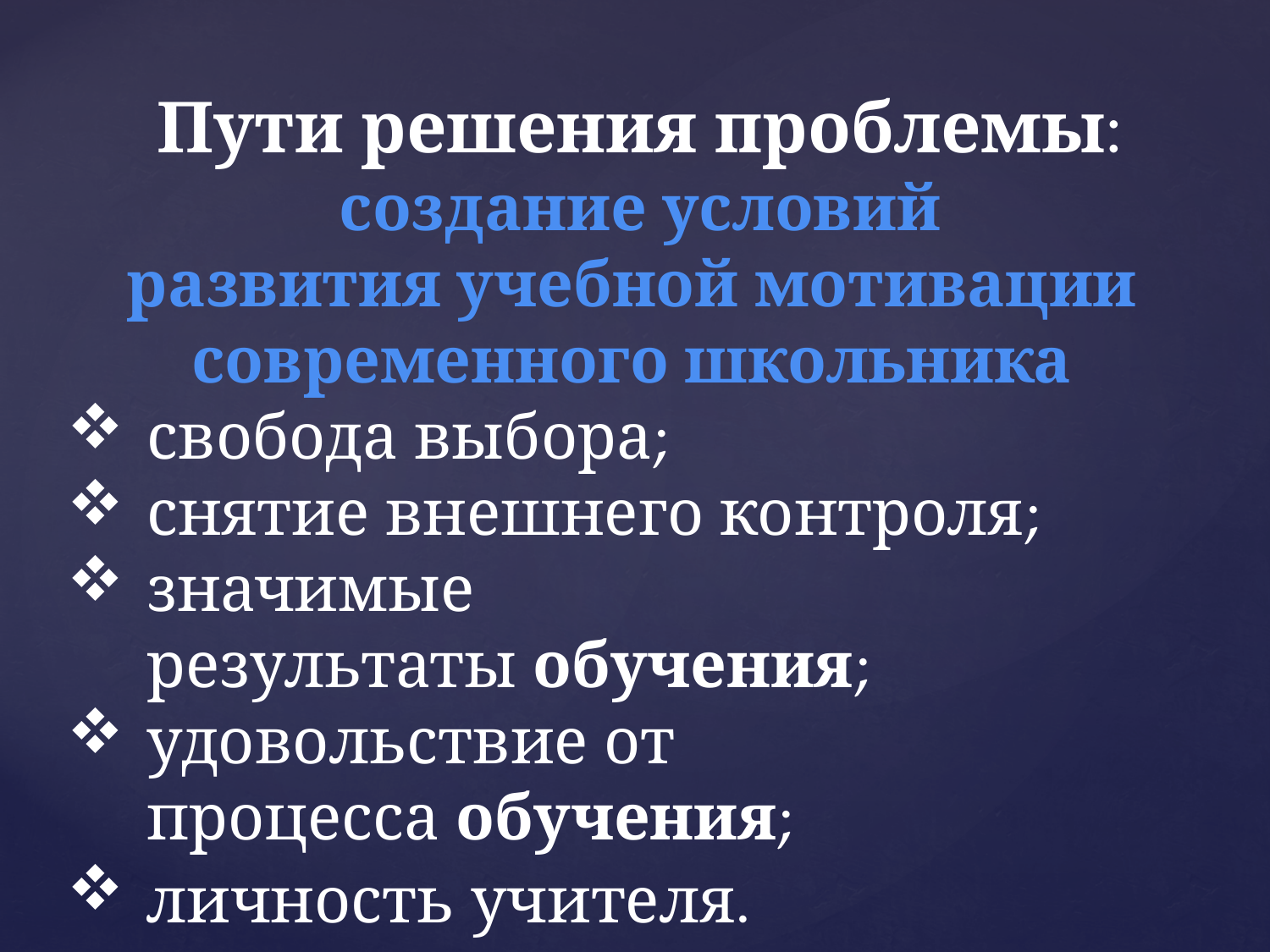

Пути решения проблемы:
создание условий развития учебной мотивации
современного школьника
свобода выбора;
снятие внешнего контроля;
значимые результаты обучения;
удовольствие от процесса обучения;
личность учителя.